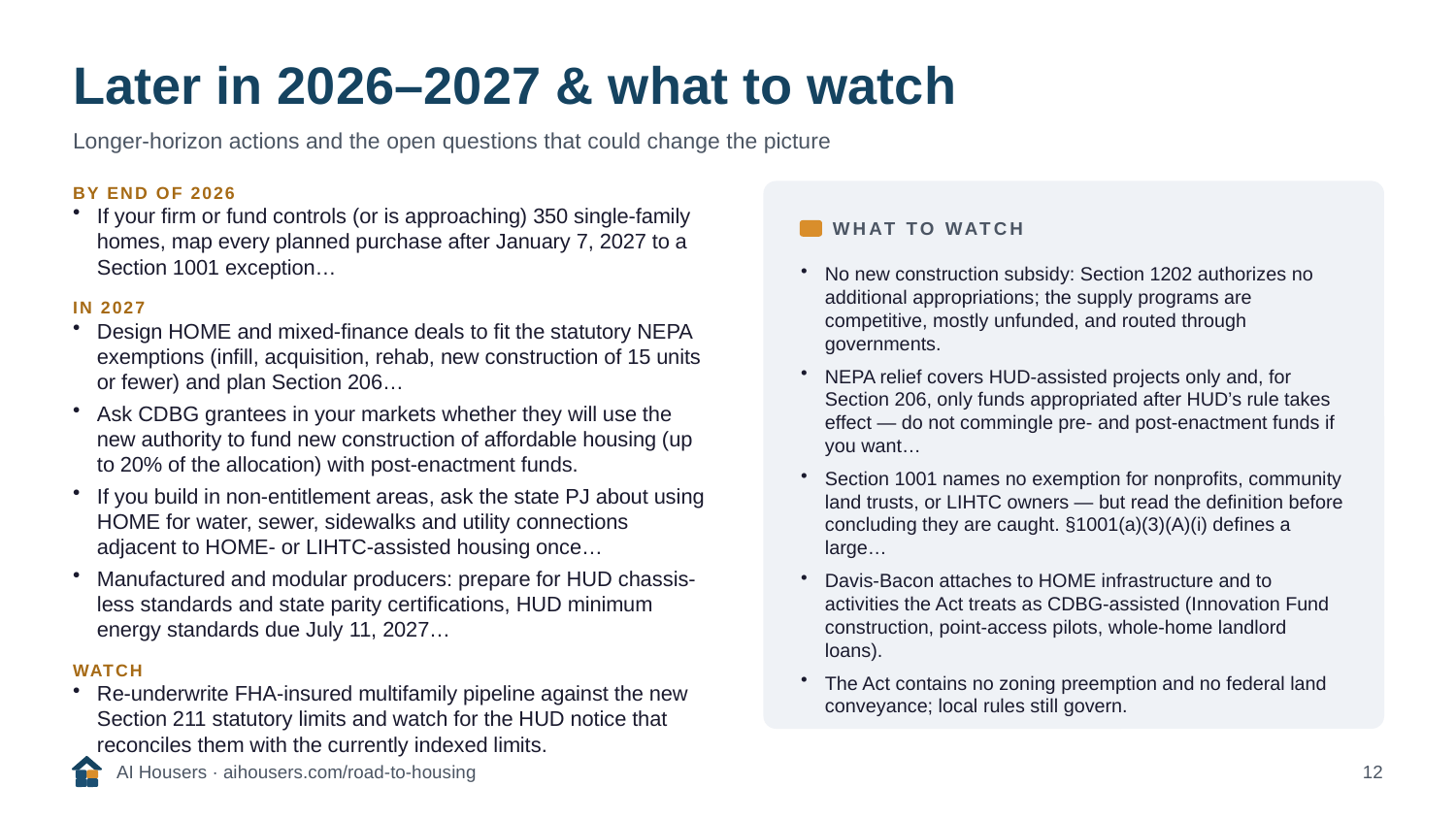

Later in 2026–2027 & what to watch
Longer-horizon actions and the open questions that could change the picture
BY END OF 2026
If your firm or fund controls (or is approaching) 350 single-family homes, map every planned purchase after January 7, 2027 to a Section 1001 exception…
IN 2027
Design HOME and mixed-finance deals to fit the statutory NEPA exemptions (infill, acquisition, rehab, new construction of 15 units or fewer) and plan Section 206…
Ask CDBG grantees in your markets whether they will use the new authority to fund new construction of affordable housing (up to 20% of the allocation) with post-enactment funds.
If you build in non-entitlement areas, ask the state PJ about using HOME for water, sewer, sidewalks and utility connections adjacent to HOME- or LIHTC-assisted housing once…
Manufactured and modular producers: prepare for HUD chassis-less standards and state parity certifications, HUD minimum energy standards due July 11, 2027…
WATCH
Re-underwrite FHA-insured multifamily pipeline against the new Section 211 statutory limits and watch for the HUD notice that reconciles them with the currently indexed limits.

WHAT TO WATCH

No new construction subsidy: Section 1202 authorizes no additional appropriations; the supply programs are competitive, mostly unfunded, and routed through governments.
NEPA relief covers HUD-assisted projects only and, for Section 206, only funds appropriated after HUD’s rule takes effect — do not commingle pre- and post-enactment funds if you want…
Section 1001 names no exemption for nonprofits, community land trusts, or LIHTC owners — but read the definition before concluding they are caught. §1001(a)(3)(A)(i) defines a large…
Davis-Bacon attaches to HOME infrastructure and to activities the Act treats as CDBG-assisted (Innovation Fund construction, point-access pilots, whole-home landlord loans).
The Act contains no zoning preemption and no federal land conveyance; local rules still govern.
AI Housers · aihousers.com/road-to-housing
12